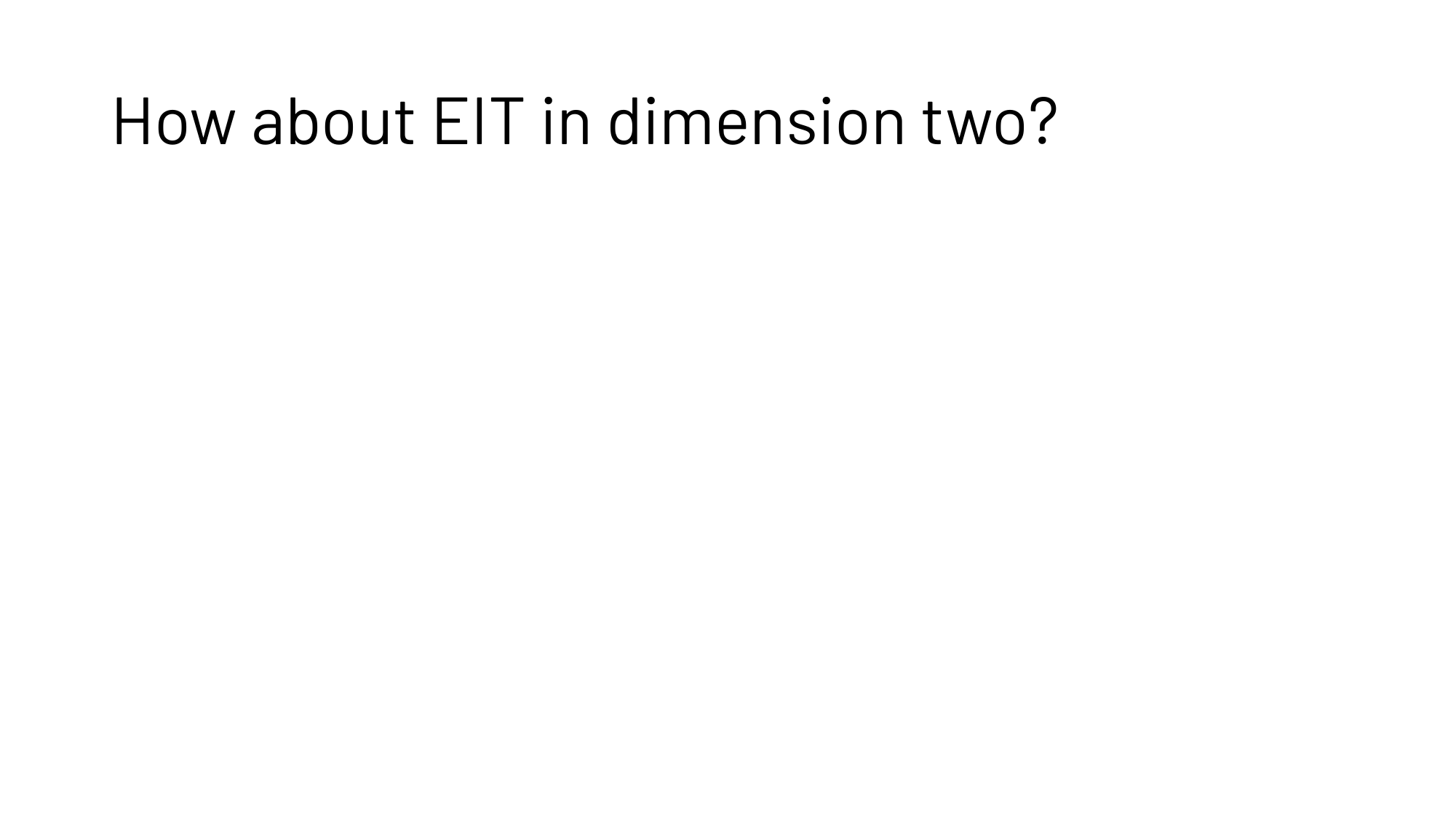

# How about EIT in dimension two?